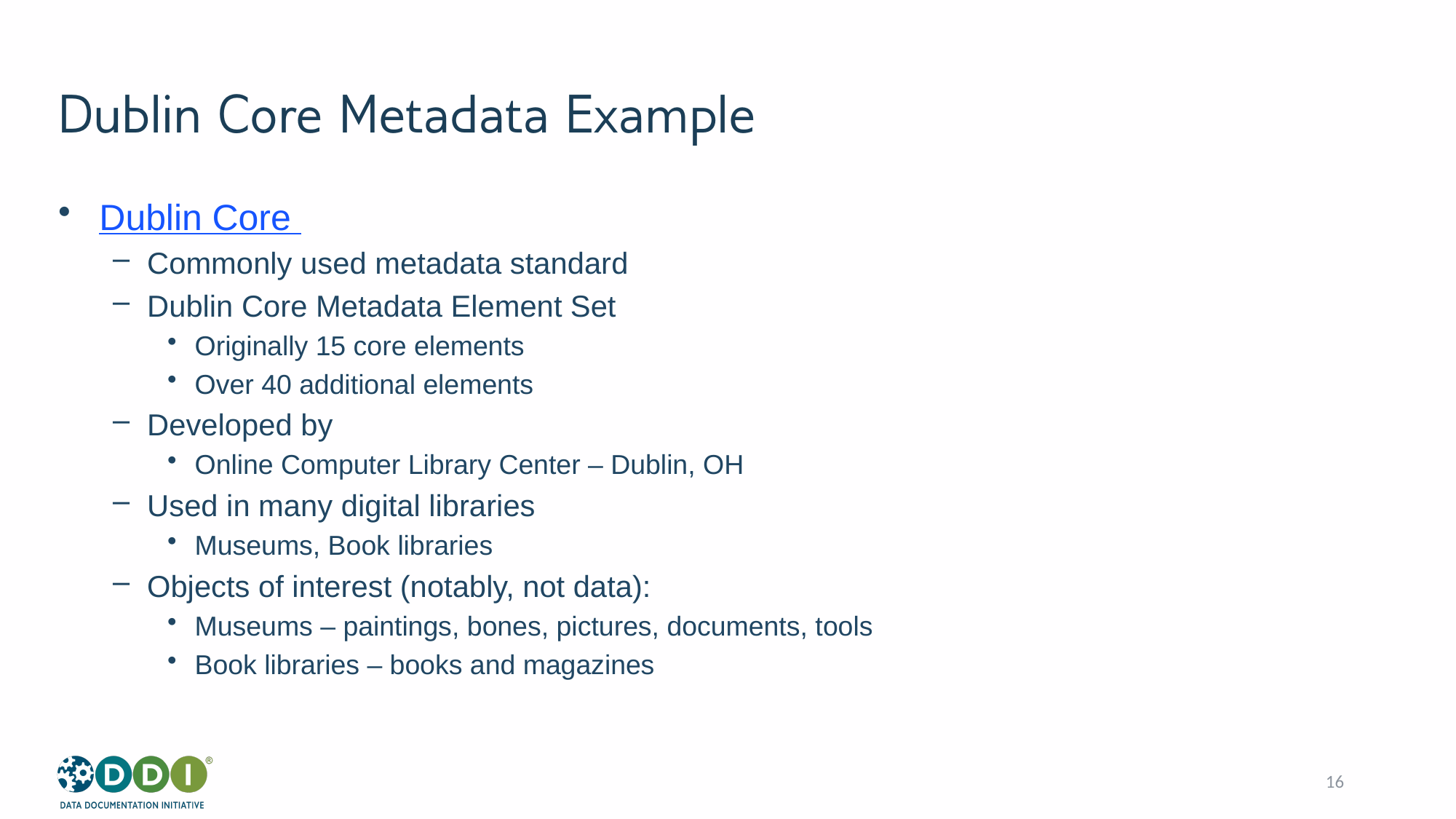

# Dublin Core Metadata Example
Dublin Core
Commonly used metadata standard
Dublin Core Metadata Element Set
Originally 15 core elements
Over 40 additional elements
Developed by
Online Computer Library Center – Dublin, OH
Used in many digital libraries
Museums, Book libraries
Objects of interest (notably, not data):
Museums – paintings, bones, pictures, documents, tools
Book libraries – books and magazines
16